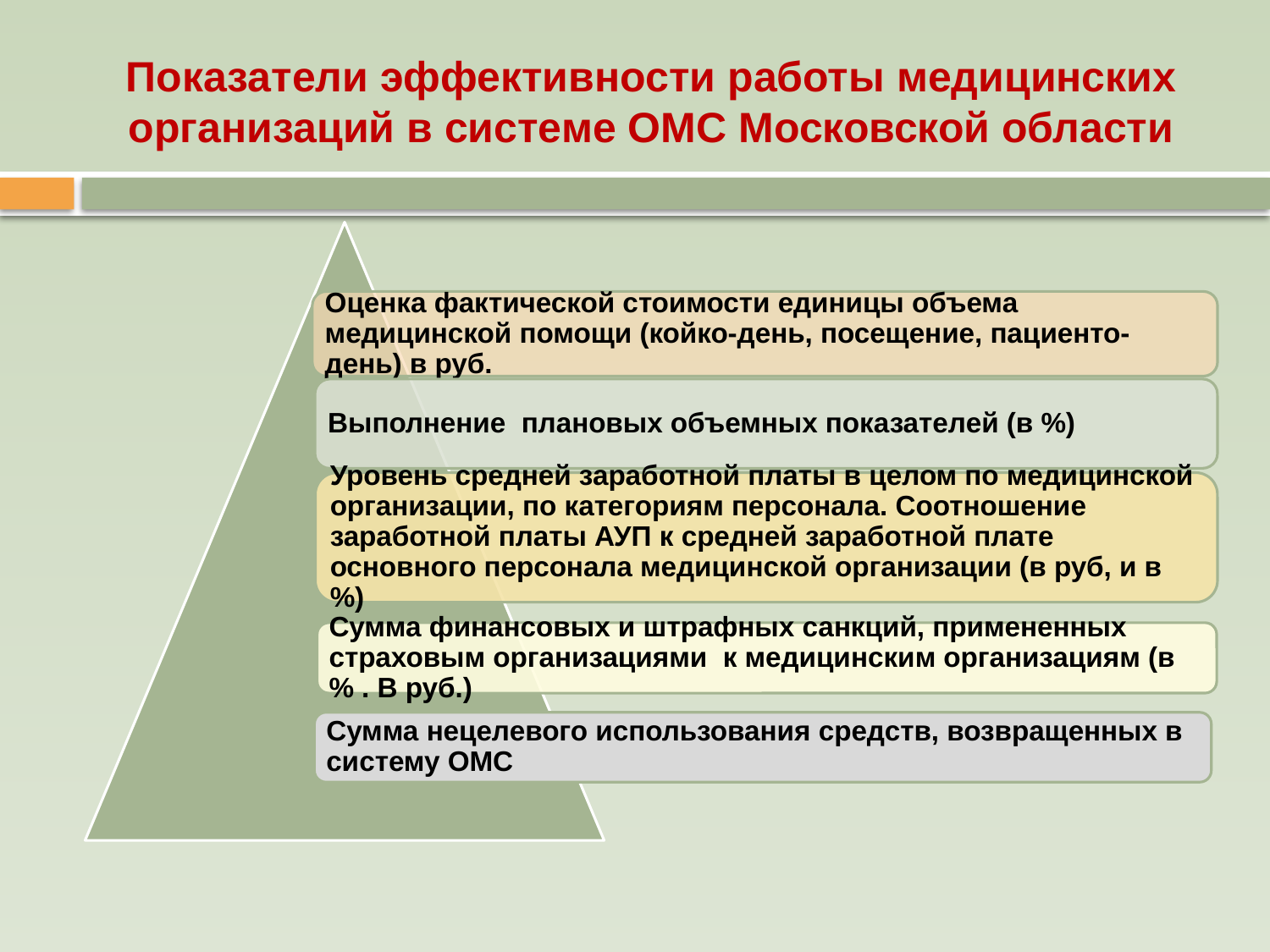

# Показатели эффективности работы медицинских организаций в системе ОМС Московской области
Оценка фактической стоимости единицы объема медицинской помощи (койко-день, посещение, пациенто-день) в руб.
Выполнение  плановых объемных показателей (в %)
Уровень средней заработной платы в целом по медицинской организации, по категориям персонала. Соотношение заработной платы АУП к средней заработной плате основного персонала медицинской организации (в руб, и в %)
Сумма финансовых и штрафных санкций, примененных страховым организациями  к медицинским организациям (в % . В руб.)
Сумма нецелевого использования средств, возвращенных в систему ОМС